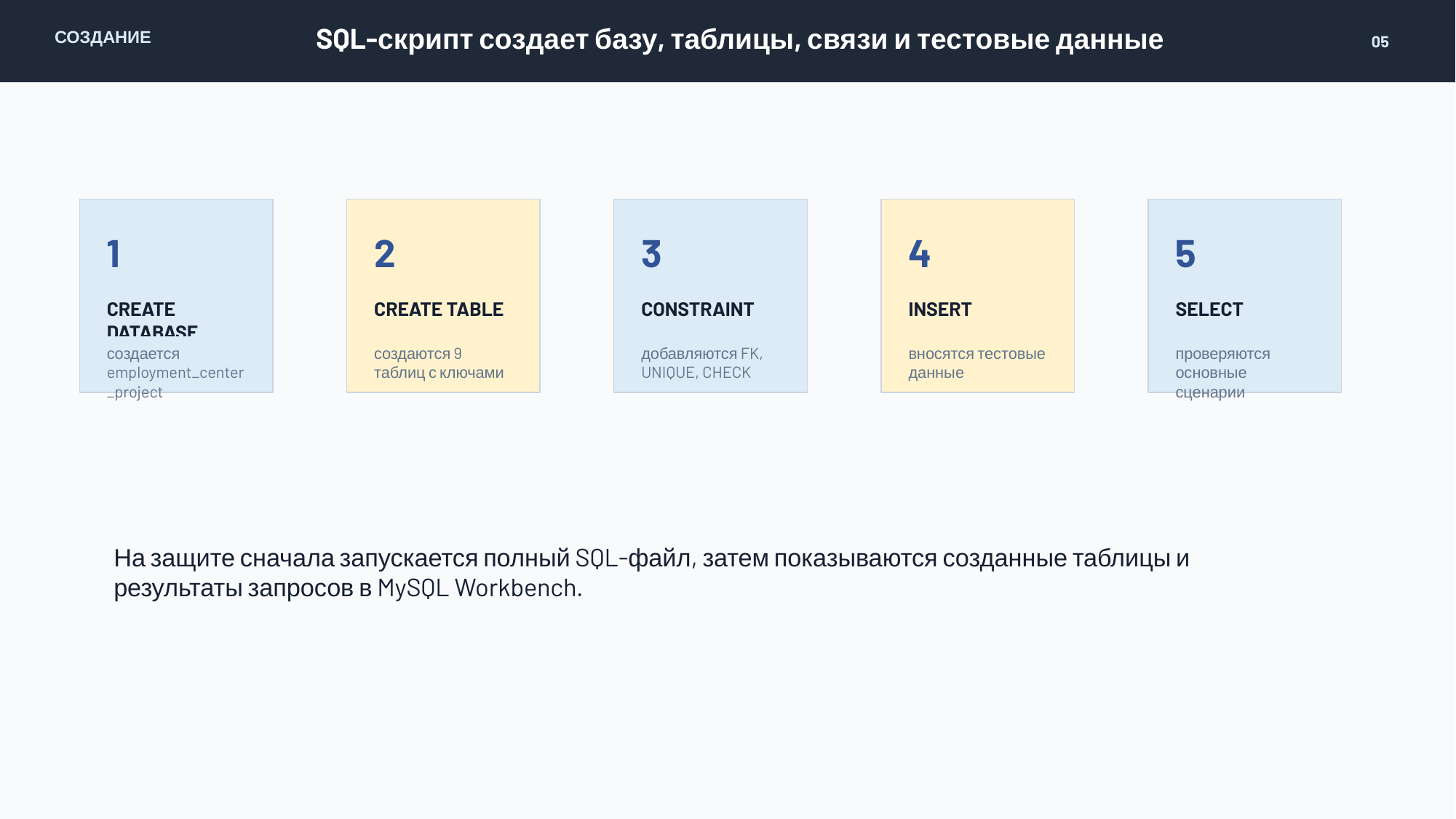

SQL-скрипт создает базу, таблицы, связи и тестовые данные
СОЗДАНИЕ
05

1
2
3
4
5
CREATE DATABASE
CREATE TABLE
CONSTRAINT
INSERT
SELECT
создается employment_center_project
создаются 9 таблиц с ключами
добавляются FK, UNIQUE, CHECK
вносятся тестовые данные
проверяются основные сценарии
На защите сначала запускается полный SQL-файл, затем показываются созданные таблицы и результаты запросов в MySQL Workbench.